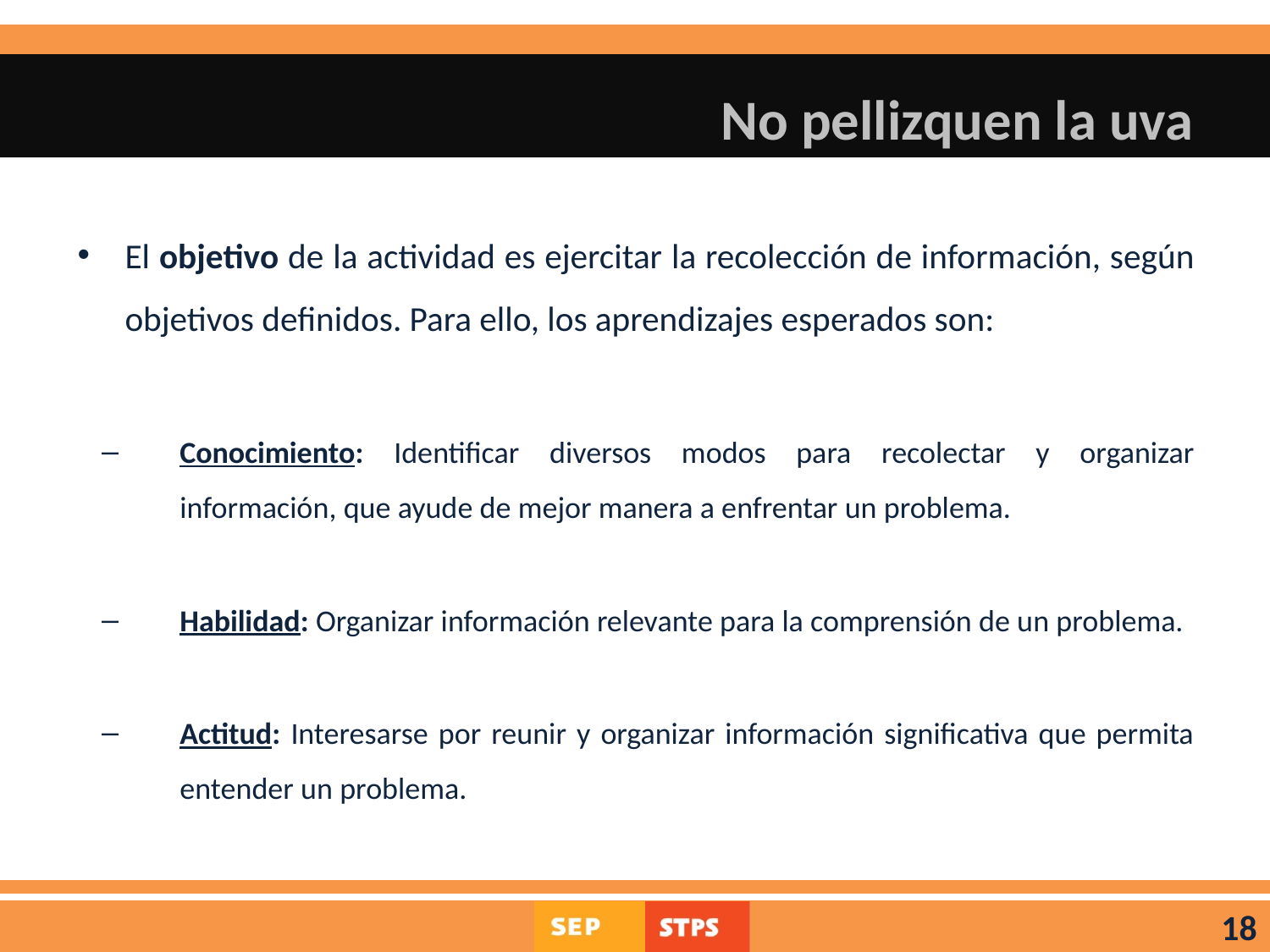

# No pellizquen la uva
El objetivo de la actividad es ejercitar la recolección de información, según objetivos definidos. Para ello, los aprendizajes esperados son:

Conocimiento: Identificar diversos modos para recolectar y organizar información, que ayude de mejor manera a enfrentar un problema.

Habilidad: Organizar información relevante para la comprensión de un problema.

Actitud: Interesarse por reunir y organizar información significativa que permita entender un problema.

18